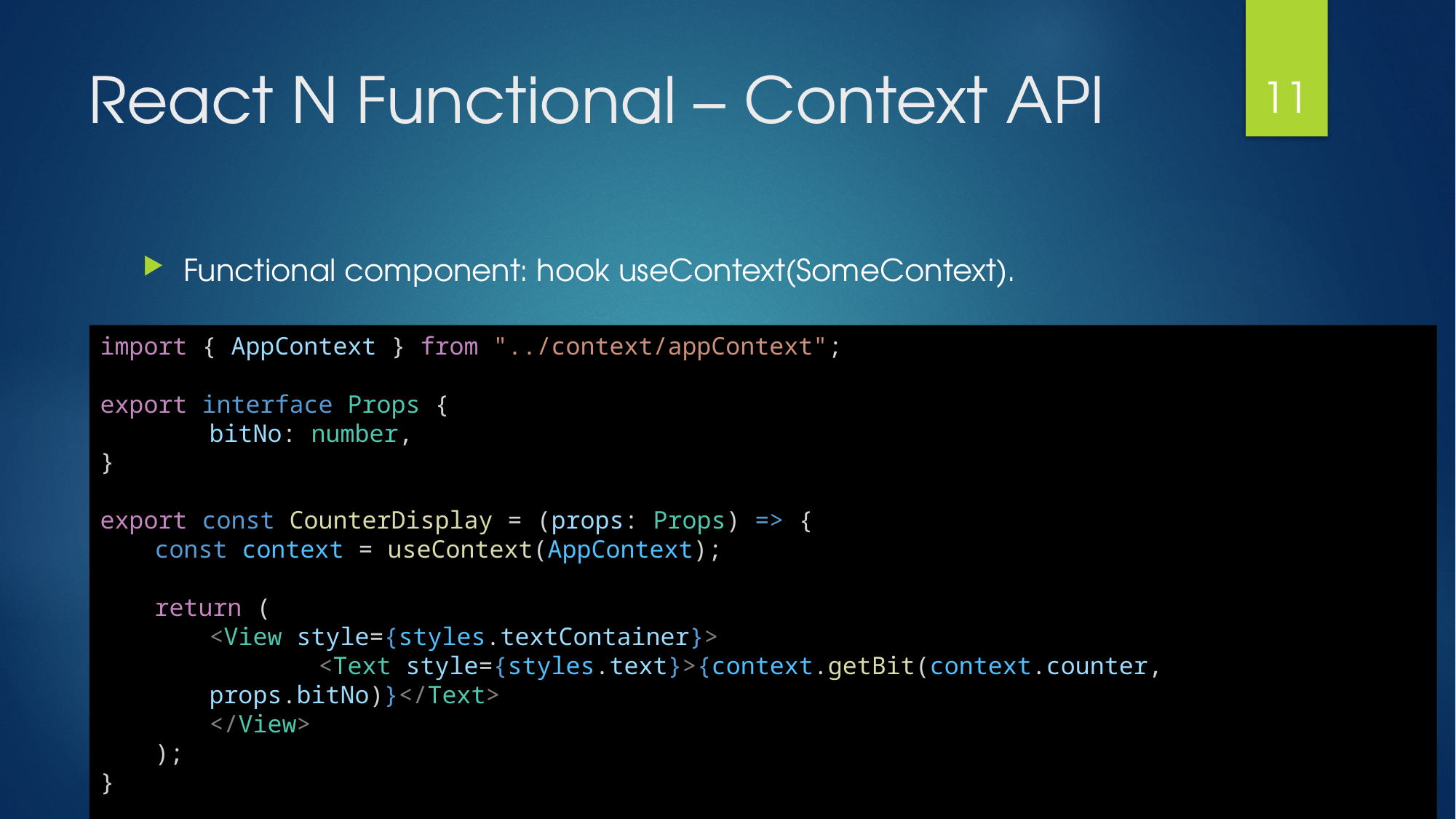

11
# React N Functional – Context API
Functional component: hook useContext(SomeContext).
import { AppContext } from "../context/appContext";
export interface Props {
	bitNo: number,
}
export const CounterDisplay = (props: Props) => {
const context = useContext(AppContext);
return (
<View style={styles.textContainer}>
	<Text style={styles.text}>{context.getBit(context.counter, props.bitNo)}</Text>
</View>
);
}